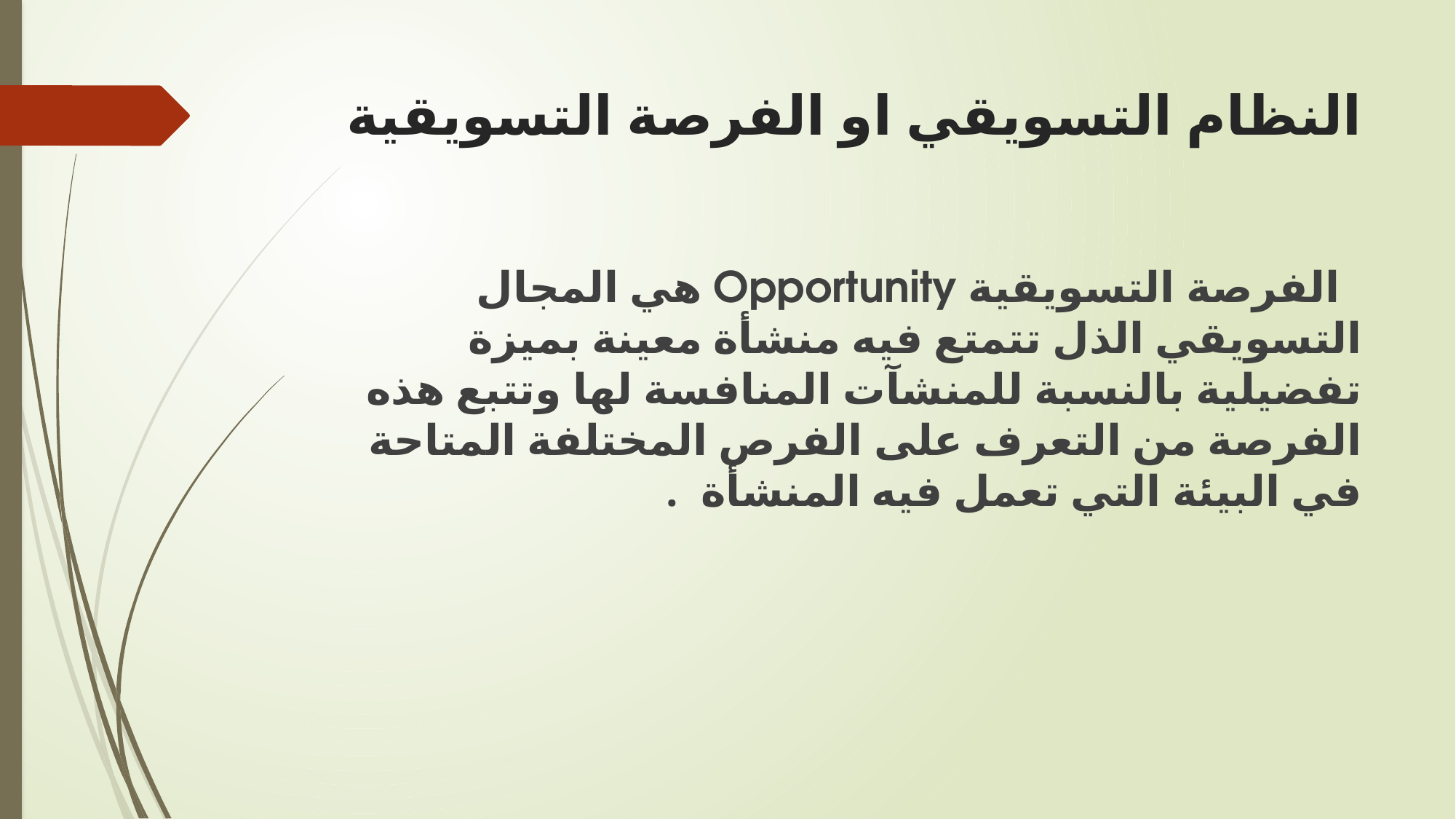

# النظام التسويقي او الفرصة التسويقية
  الفرصة التسويقية Opportunity هي المجال التسويقي الذل تتمتع فيه منشأة معينة بميزة تفضيلية بالنسبة للمنشآت المنافسة لها وتتبع هذه الفرصة من التعرف على الفرص المختلفة المتاحة في البيئة التي تعمل فيه المنشأة  .